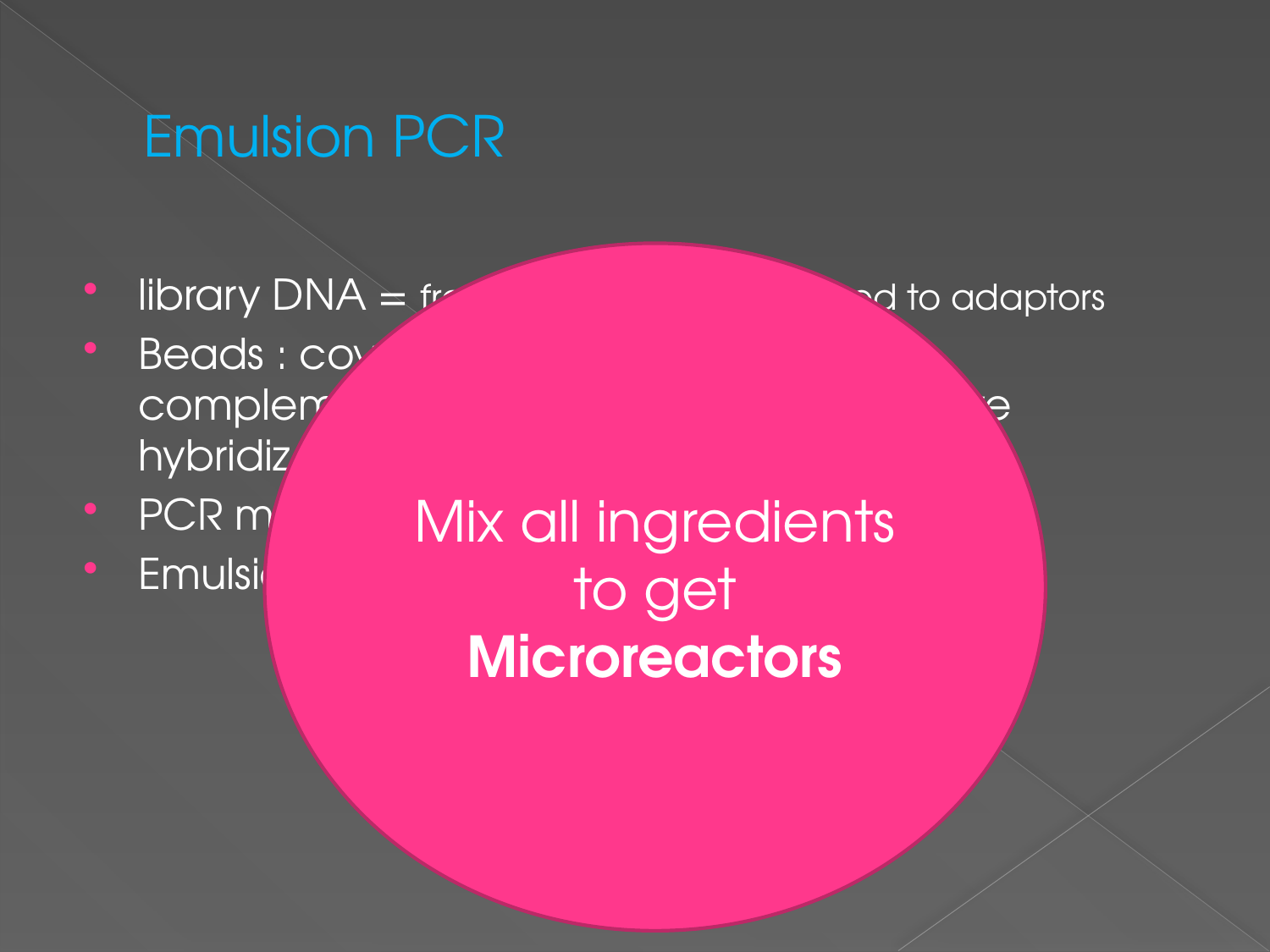

# Emulsion PCR
Mix all ingredients to get Microreactors
library DNA = fragments of DNA attached to adaptors
Beads : covered by oligonucleotides complementary to P1 adaptors to achieve hybridization with ssDNA
PCR mix
Emulsion oil